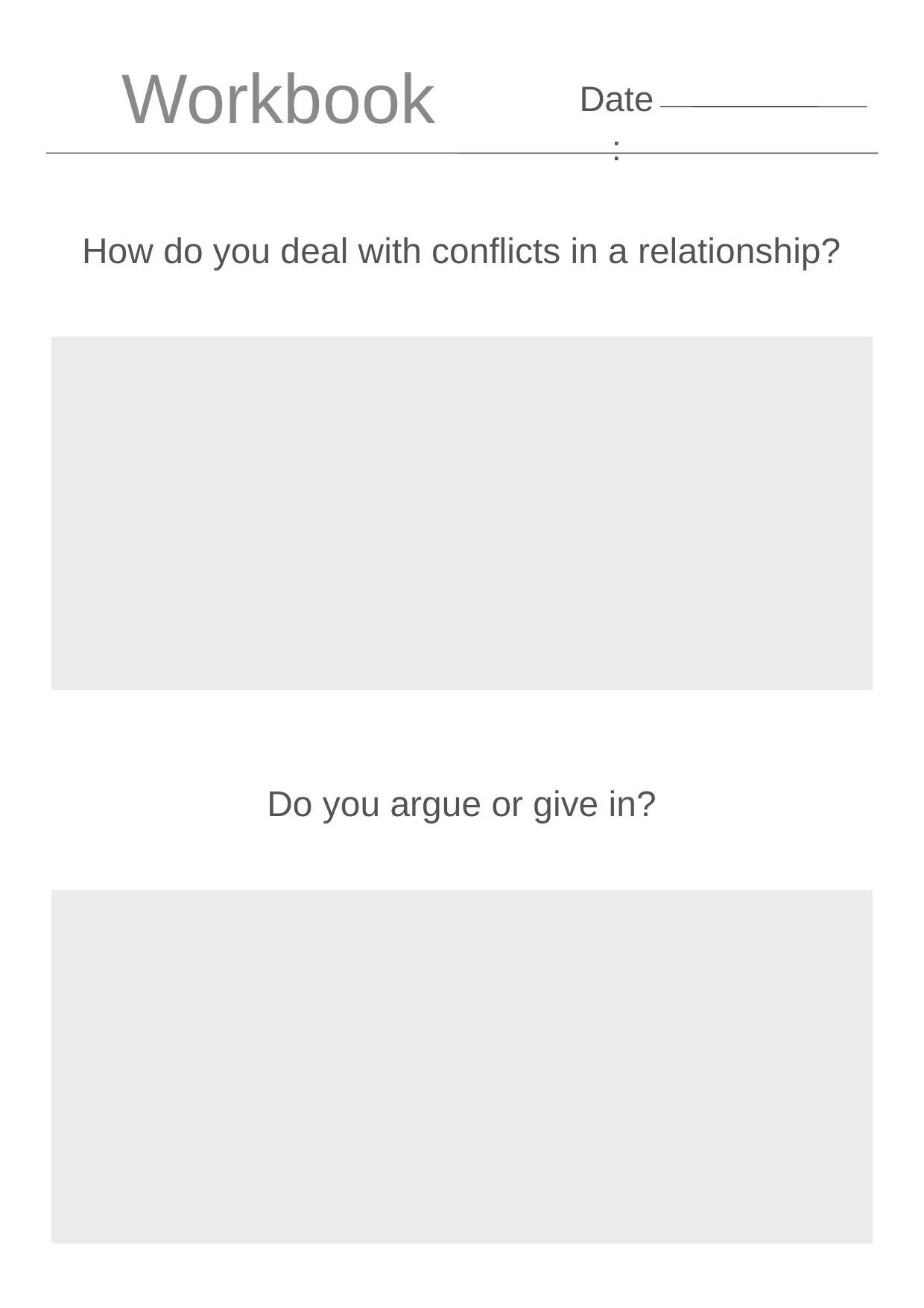

Workbook
Date:

How do you deal with conflicts in a relationship?

Do you argue or give in?